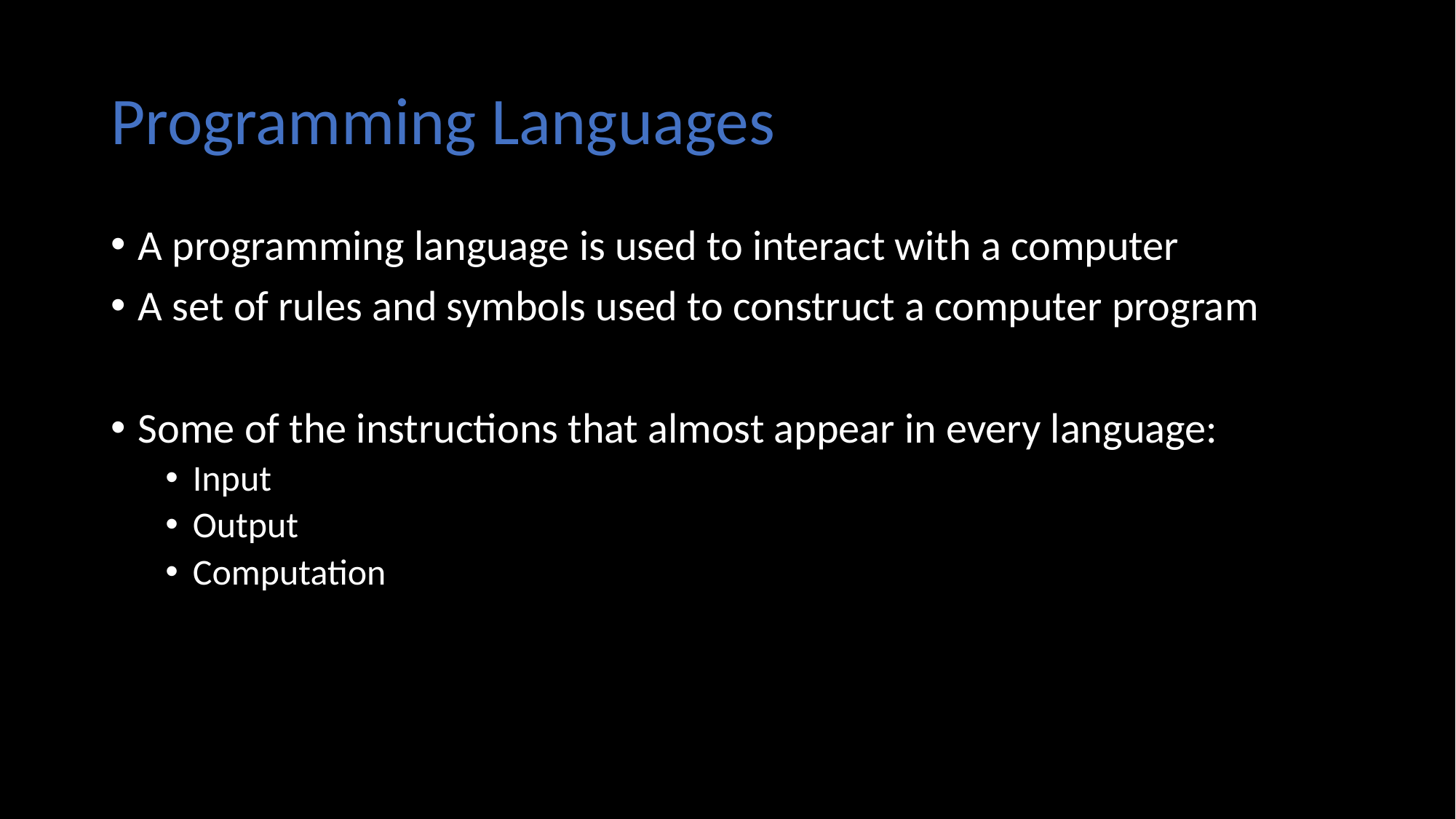

# Programming Languages
A programming language is used to interact with a computer
A set of rules and symbols used to construct a computer program

Some of the instructions that almost appear in every language:
Input
Output
Computation